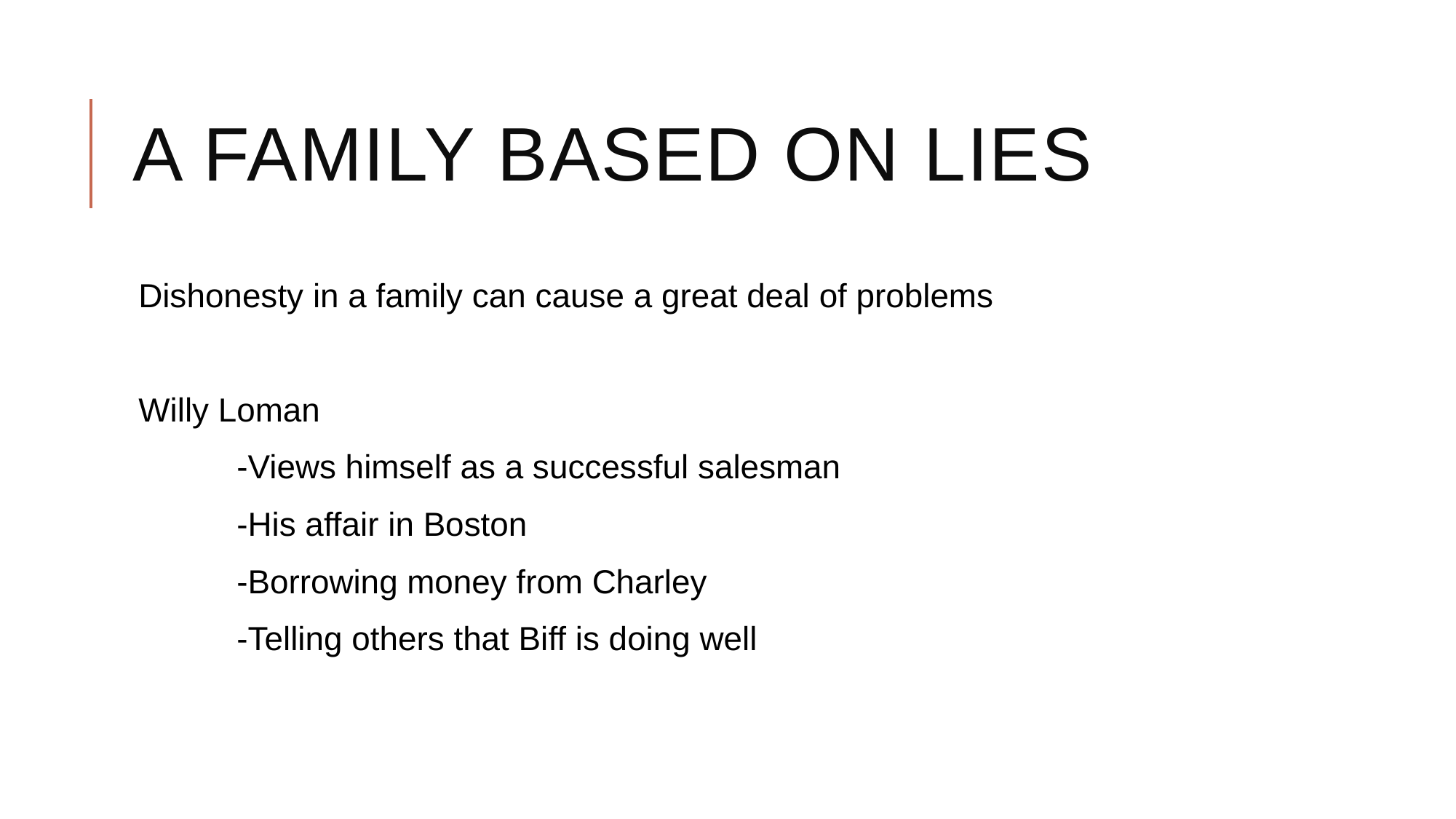

# A Family based on lies
Dishonesty in a family can cause a great deal of problems

Willy Loman
	-Views himself as a successful salesman
	-His affair in Boston
	-Borrowing money from Charley
	-Telling others that Biff is doing well